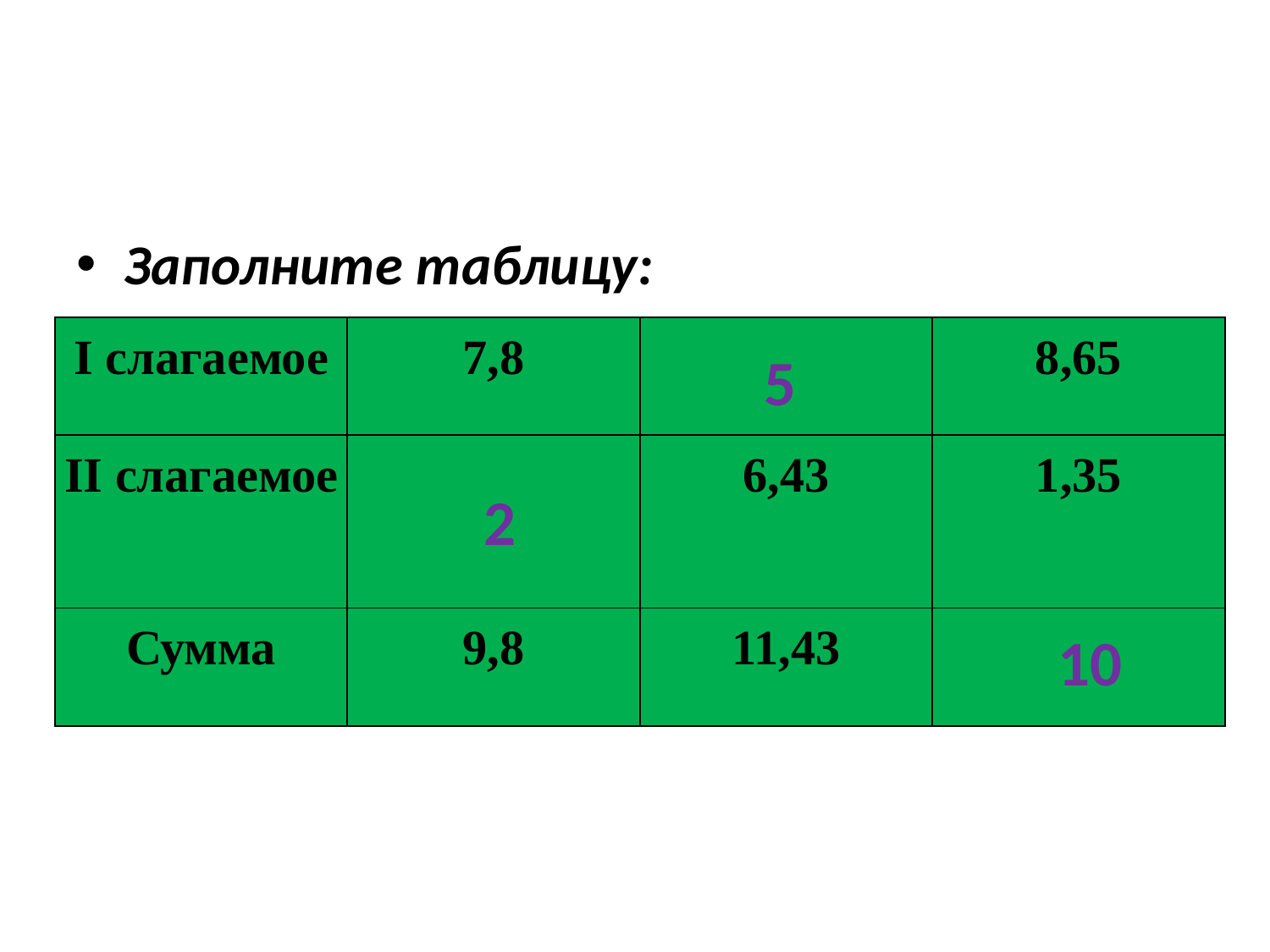

#
Заполните таблицу:

| I слагаемое | 7,8 |  | 8,65 |
| --- | --- | --- | --- |
| II слагаемое |  | 6,43 | 1,35 |
| Сумма | 9,8 | 11,43 |  |
5
2
10